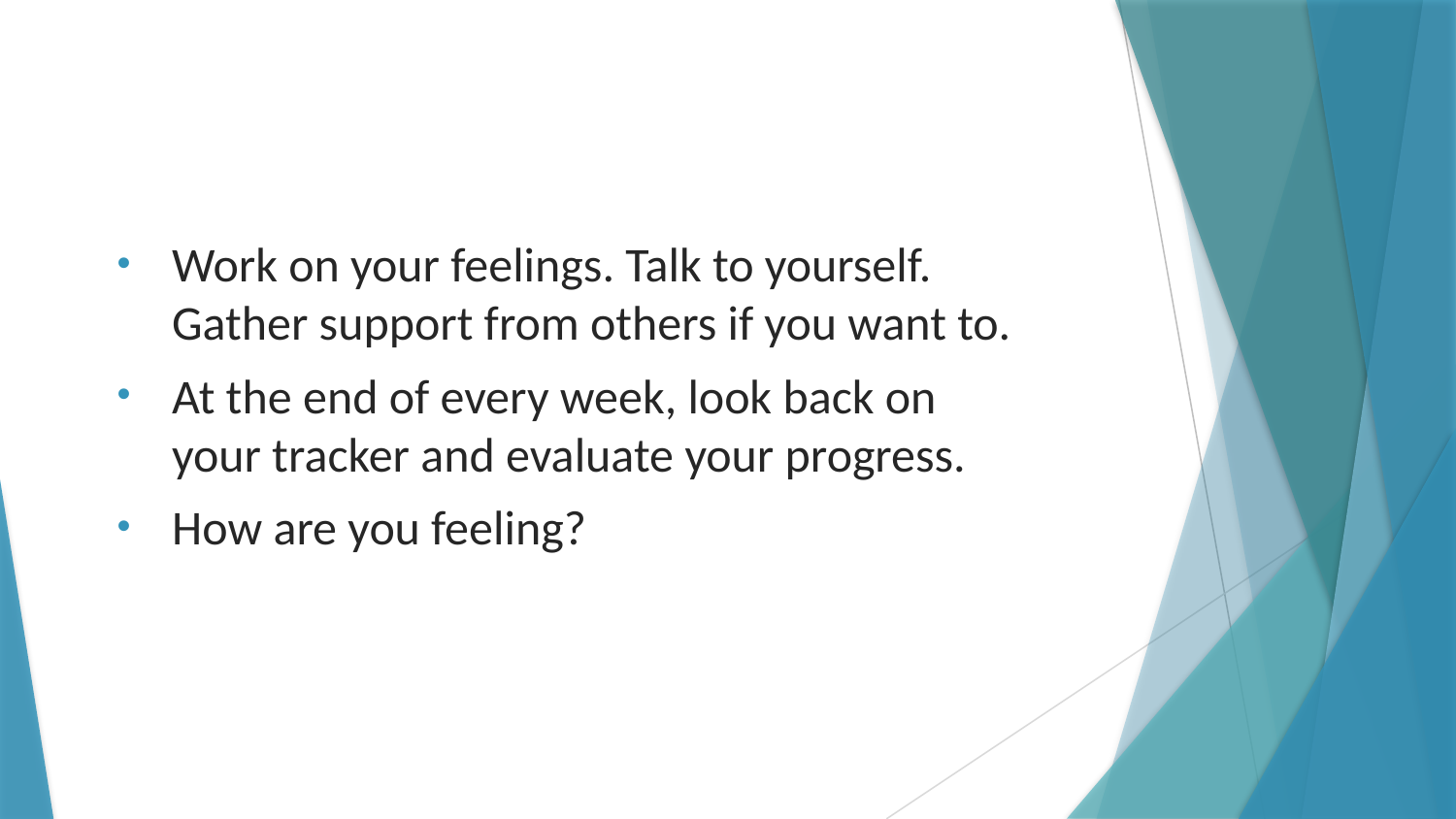

Work on your feelings. Talk to yourself. Gather support from others if you want to.
At the end of every week, look back on your tracker and evaluate your progress.
How are you feeling?